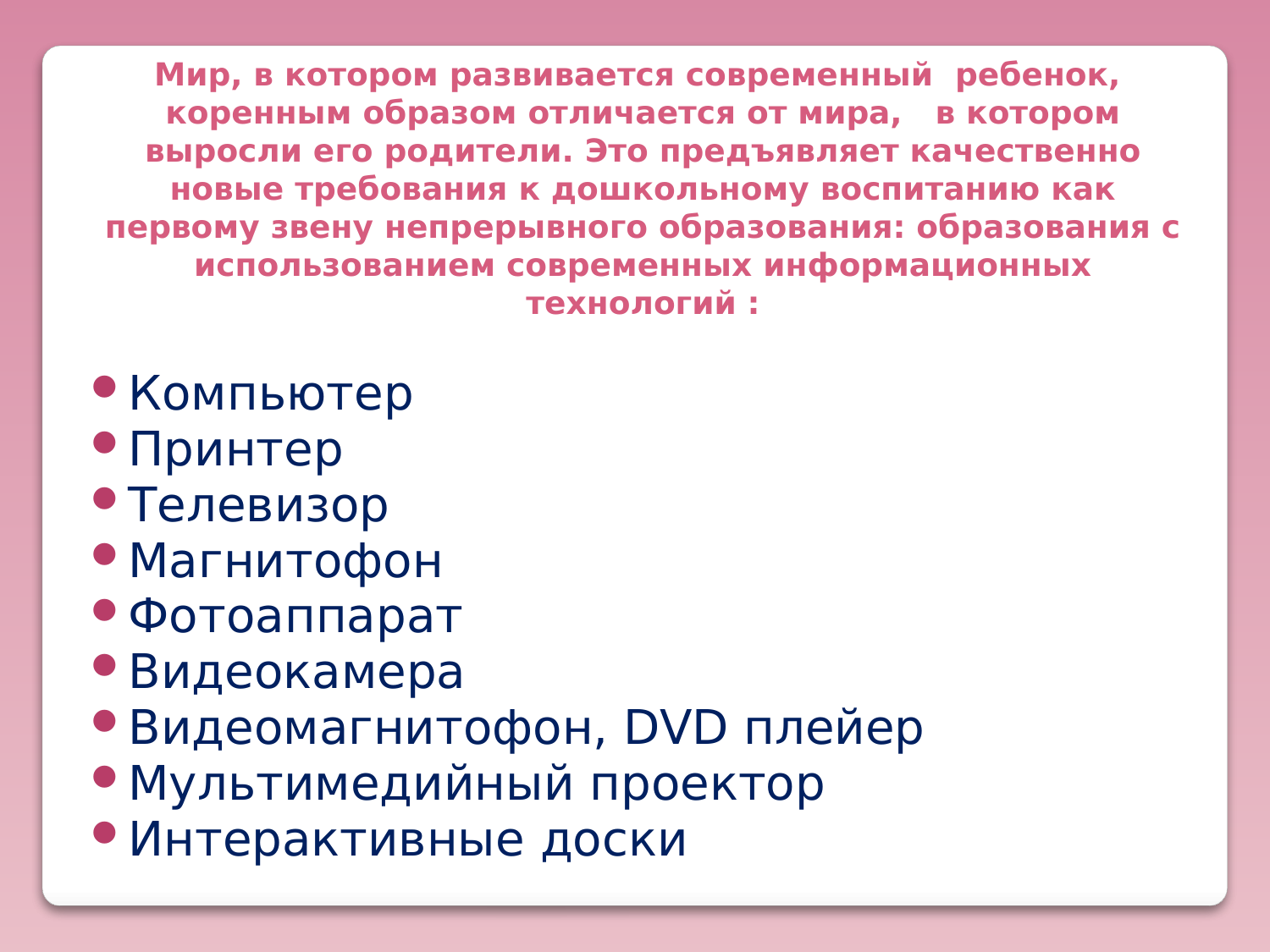

Мир, в котором развивается современный  ребенок,  коренным образом отличается от мира,   в котором выросли его родители. Это предъявляет качественно новые требования к дошкольному воспитанию как первому звену непрерывного образования: образования с использованием современных информационных технологий :
Компьютер
Принтер
Телевизор
Магнитофон
Фотоаппарат
Видеокамера
Видеомагнитофон, DVD плейер
Мультимедийный проектор
Интерактивные доски